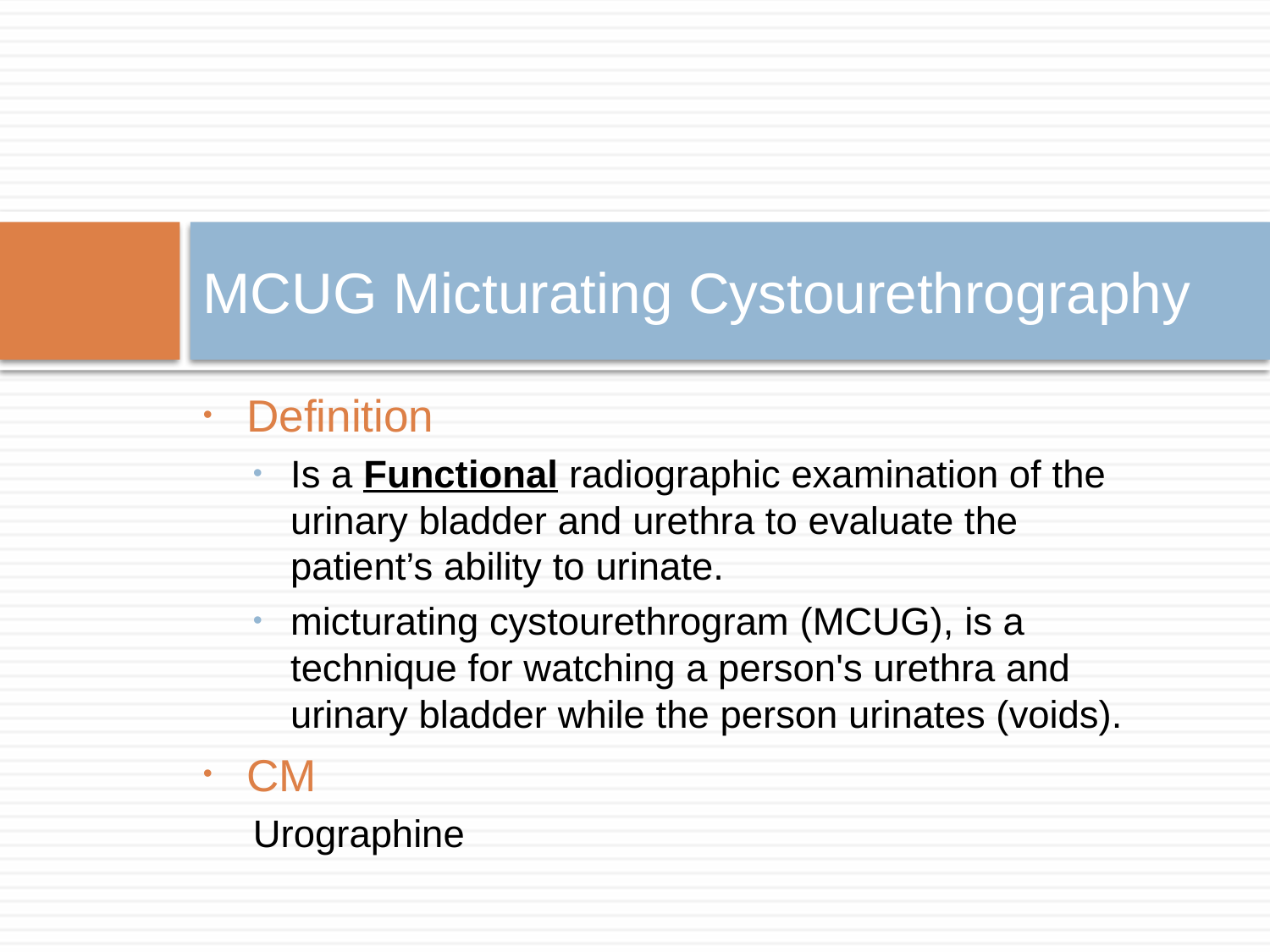

# MCUG Micturating Cystourethrography
Definition
Is a Functional radiographic examination of the urinary bladder and urethra to evaluate the patient’s ability to urinate.
micturating cystourethrogram (MCUG), is a technique for watching a person's urethra and urinary bladder while the person urinates (voids).
CM
Urographine